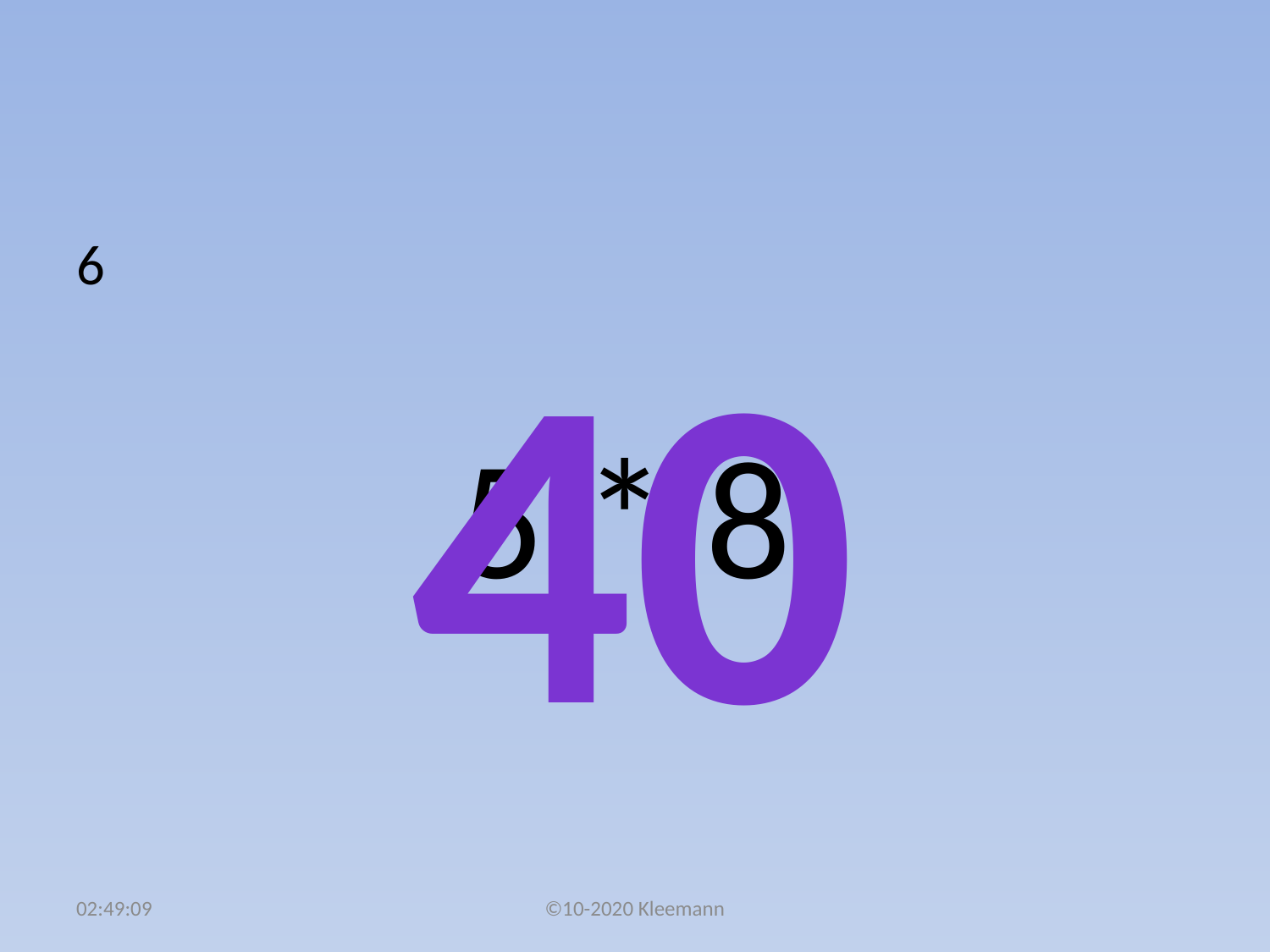

#
6

          5 * 8
40
02:49:09
©10-2020 Kleemann